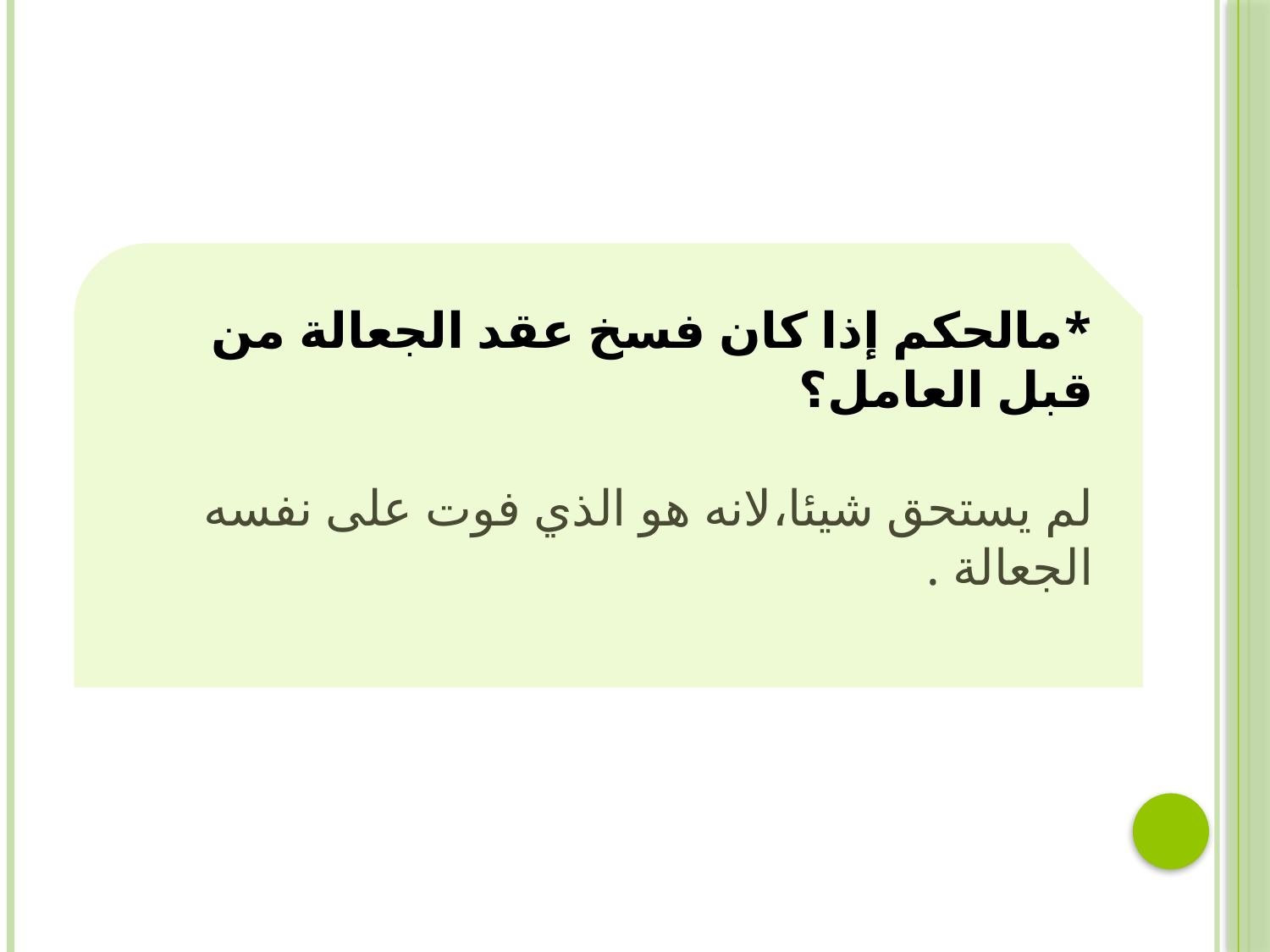

*مالحكم إذا كان فسخ عقد الجعالة من قبل العامل؟

لم يستحق شيئا،لانه هو الذي فوت على نفسه الجعالة .